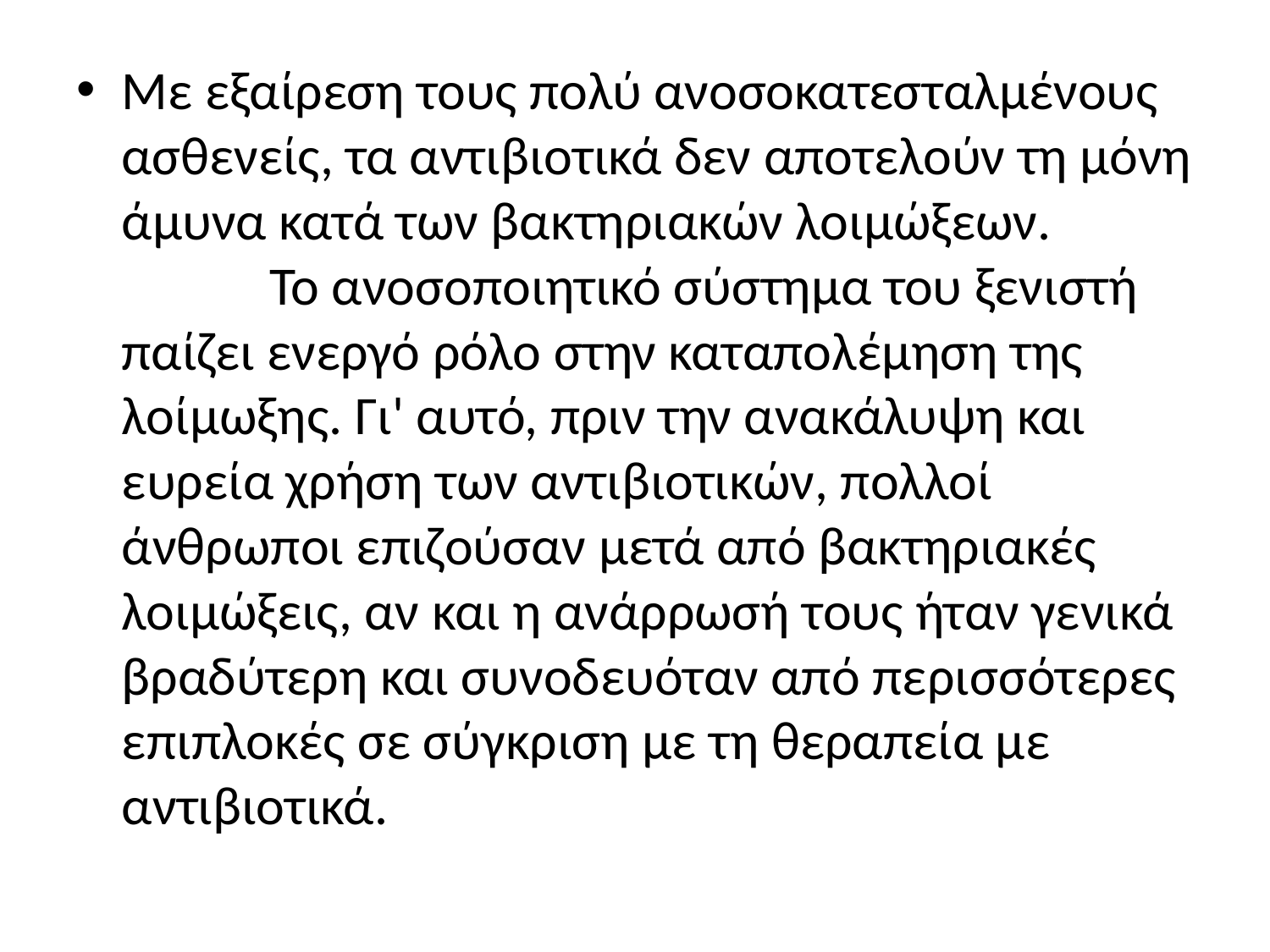

Με εξαίρεση τους πολύ ανοσοκατεσταλμένους ασθενείς, τα αντιβιοτικά δεν αποτελούν τη μόνη άμυνα κατά των βακτηριακών λοιμώξεων.                        Το ανοσοποιητικό σύστημα του ξενιστή παίζει ενεργό ρόλο στην καταπολέμηση της λοίμωξης. Γι' αυτό, πριν την ανακάλυψη και ευρεία χρήση των αντιβιοτικών, πολλοί άνθρωποι επιζούσαν μετά από βακτηριακές λοιμώξεις, αν και η ανάρρωσή τους ήταν γενικά βραδύτερη και συνοδευόταν από περισσότερες επιπλοκές σε σύγκριση με τη θεραπεία με αντιβιοτικά.